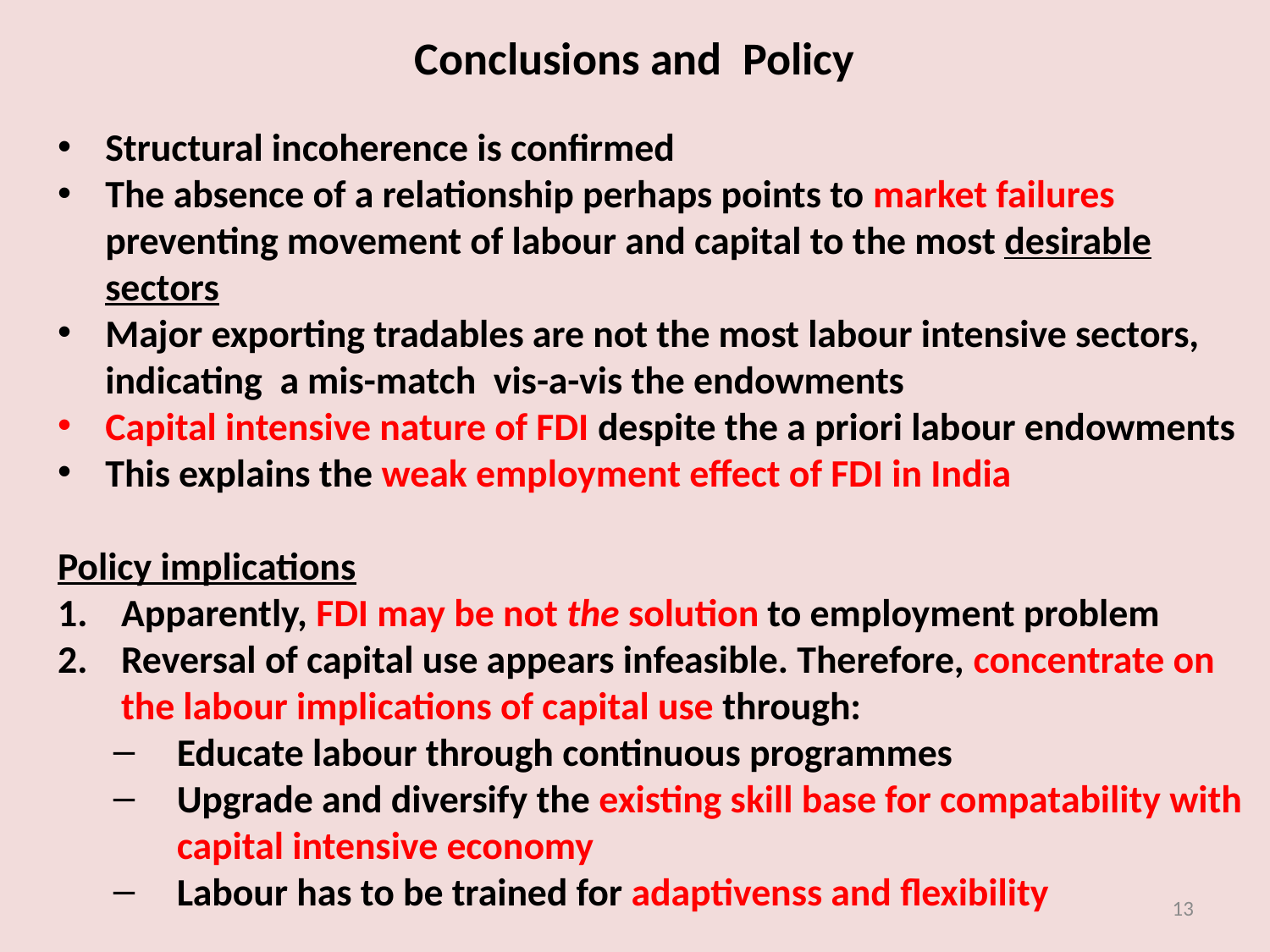

# Conclusions and  Policy
Structural incoherence is confirmed
The absence of a relationship perhaps points to market failures preventing movement of labour and capital to the most desirable sectors
Major exporting tradables are not the most labour intensive sectors, indicating  a mis-match  vis-a-vis the endowments
Capital intensive nature of FDI despite the a priori labour endowments
This explains the weak employment effect of FDI in India

Policy implications
Apparently, FDI may be not the solution to employment problem
Reversal of capital use appears infeasible. Therefore, concentrate on the labour implications of capital use through:
Educate labour through continuous programmes
Upgrade and diversify the existing skill base for compatability with capital intensive economy
Labour has to be trained for adaptivenss and flexibility

13